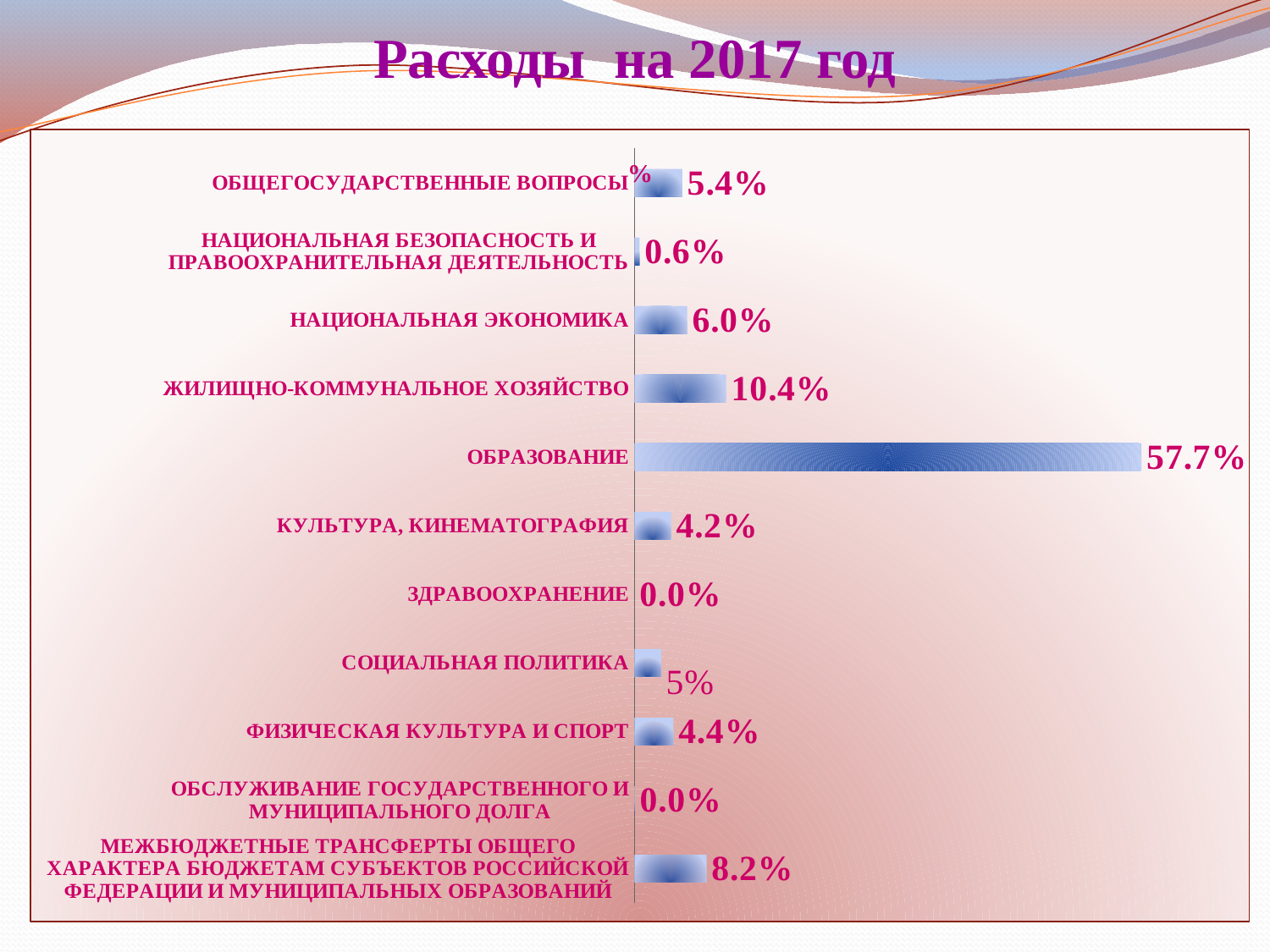

# Расходы  на 2017 год

### Chart:

| Category | % |
|---|---|
| МЕЖБЮДЖЕТНЫЕ ТРАНСФЕРТЫ ОБЩЕГО ХАРАКТЕРА БЮДЖЕТАМ СУБЪЕКТОВ РОССИЙСКОЙ ФЕДЕРАЦИИ И МУНИЦИПАЛЬНЫХ ОБРАЗОВАНИЙ | 0.08208423615496904 |
| ОБСЛУЖИВАНИЕ ГОСУДАРСТВЕННОГО И МУНИЦИПАЛЬНОГО ДОЛГА | 0.00033117487915013274 |
| ФИЗИЧЕСКАЯ КУЛЬТУРА И СПОРТ | 0.04422221878950309 |
| СОЦИАЛЬНАЯ ПОЛИТИКА | 0.030264997335351772 |
| ЗДРАВООХРАНЕНИЕ | 0.0 |
| КУЛЬТУРА, КИНЕМАТОГРАФИЯ | 0.04165030348867905 |
| ОБРАЗОВАНИЕ | 0.5771737479371504 |
| ЖИЛИЩНО-КОММУНАЛЬНОЕ ХОЗЯЙСТВО | 0.10424220711693777 |
| НАЦИОНАЛЬНАЯ ЭКОНОМИКА | 0.05997582507549836 |
| НАЦИОНАЛЬНАЯ БЕЗОПАСНОСТЬ И ПРАВООХРАНИТЕЛЬНАЯ ДЕЯТЕЛЬНОСТЬ | 0.005658441409524648 |
| ОБЩЕГОСУДАРСТВЕННЫЕ ВОПРОСЫ | 0.05439684781323581 |